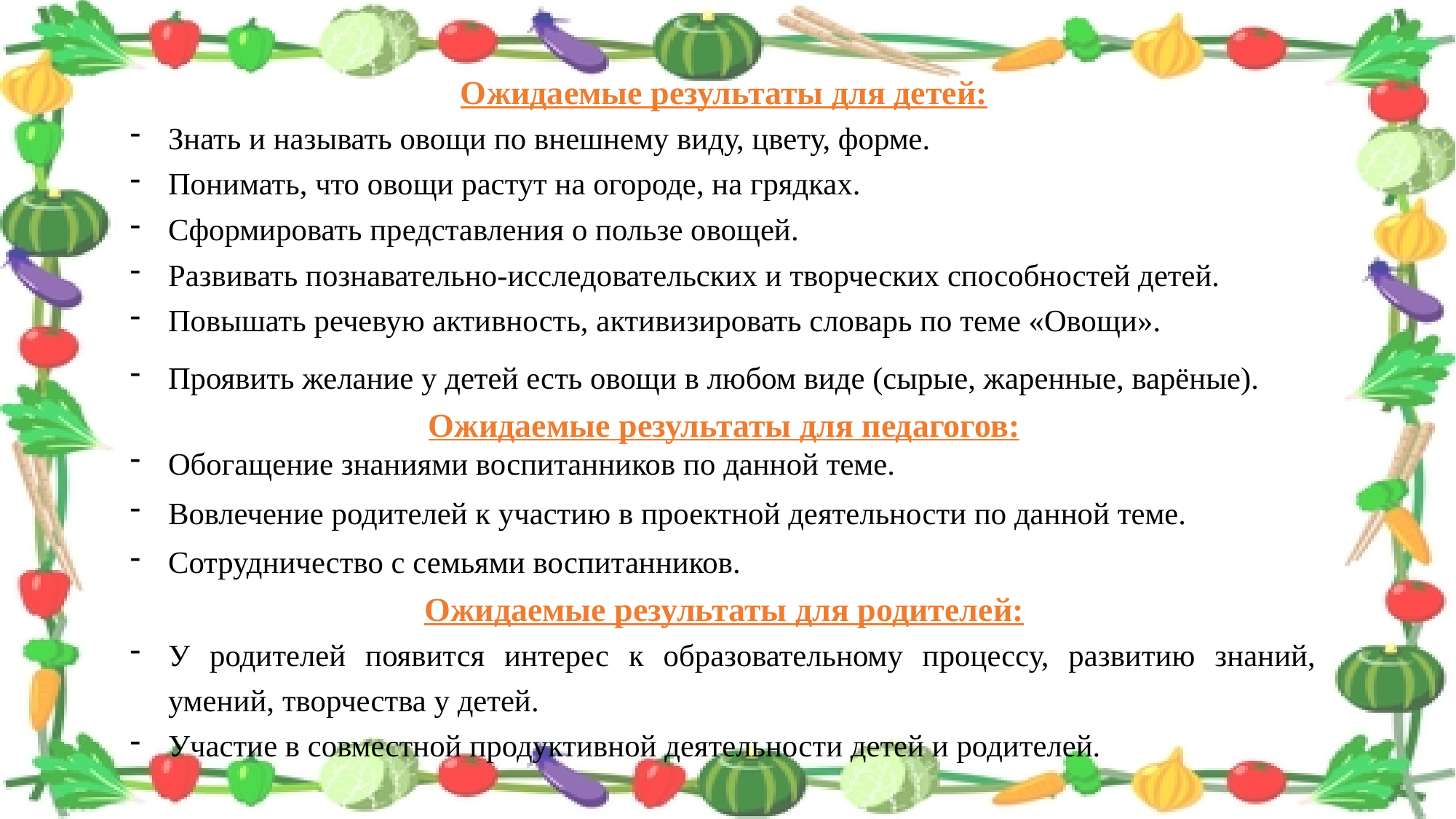

Ожидаемые результаты для детей:
Знать и называть овощи по внешнему виду, цвету, форме.
Понимать, что овощи растут на огороде, на грядках.
Сформировать представления о пользе овощей.
Развивать познавательно-исследовательских и творческих способностей детей.
Повышать речевую активность, активизировать словарь по теме «Овощи».
Проявить желание у детей есть овощи в любом виде (сырые, жаренные, варёные).
Ожидаемые результаты для педагогов:
Обогащение знаниями воспитанников по данной теме.
Вовлечение родителей к участию в проектной деятельности по данной теме.
Сотрудничество с семьями воспитанников.
Ожидаемые результаты для родителей:
У родителей появится интерес к образовательному процессу, развитию знаний, умений, творчества у детей.
Участие в совместной продуктивной деятельности детей и родителей.